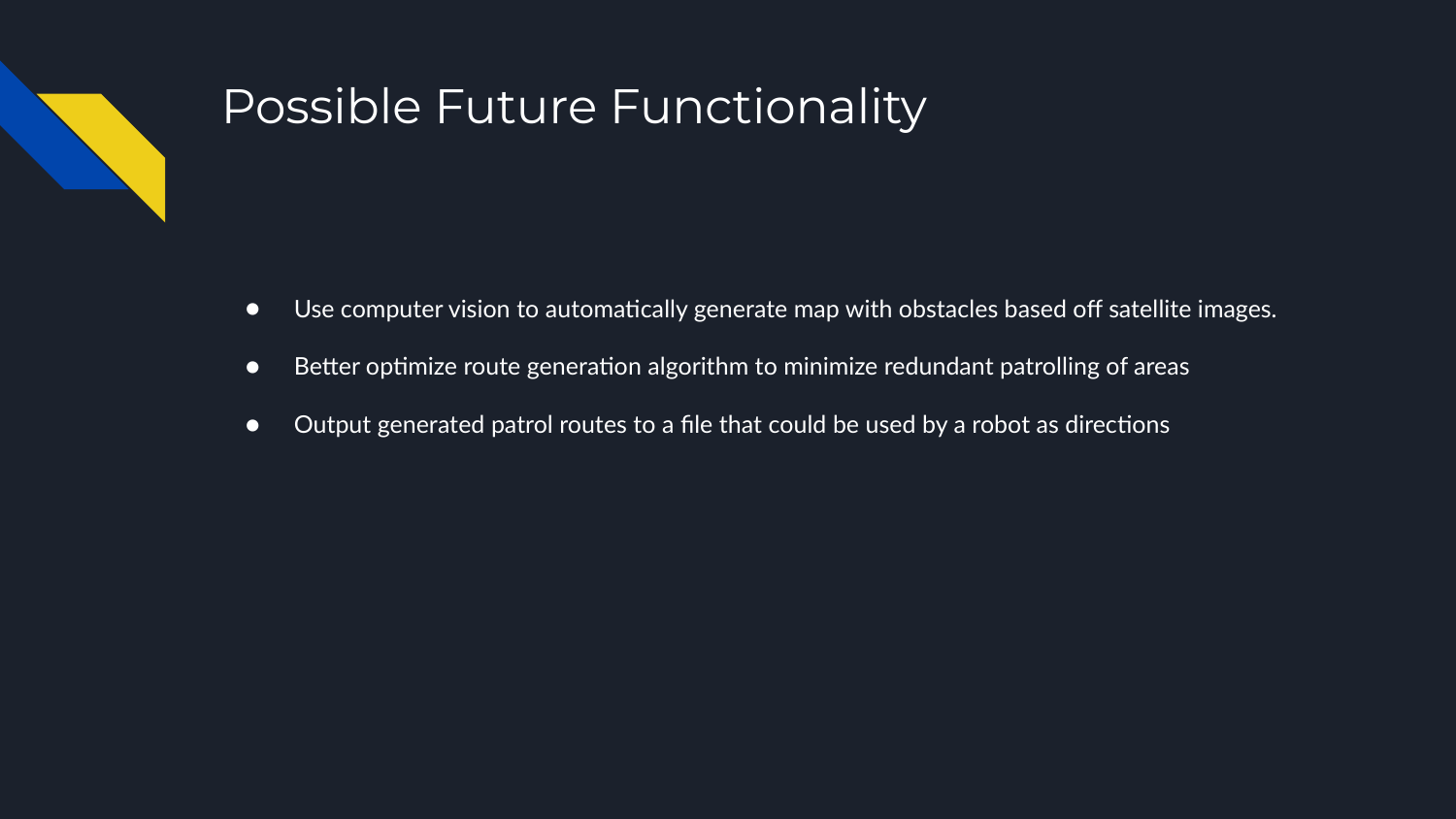

# Possible Future Functionality

Use computer vision to automatically generate map with obstacles based off satellite images.

Better optimize route generation algorithm to minimize redundant patrolling of areas

Output generated patrol routes to a file that could be used by a robot as directions